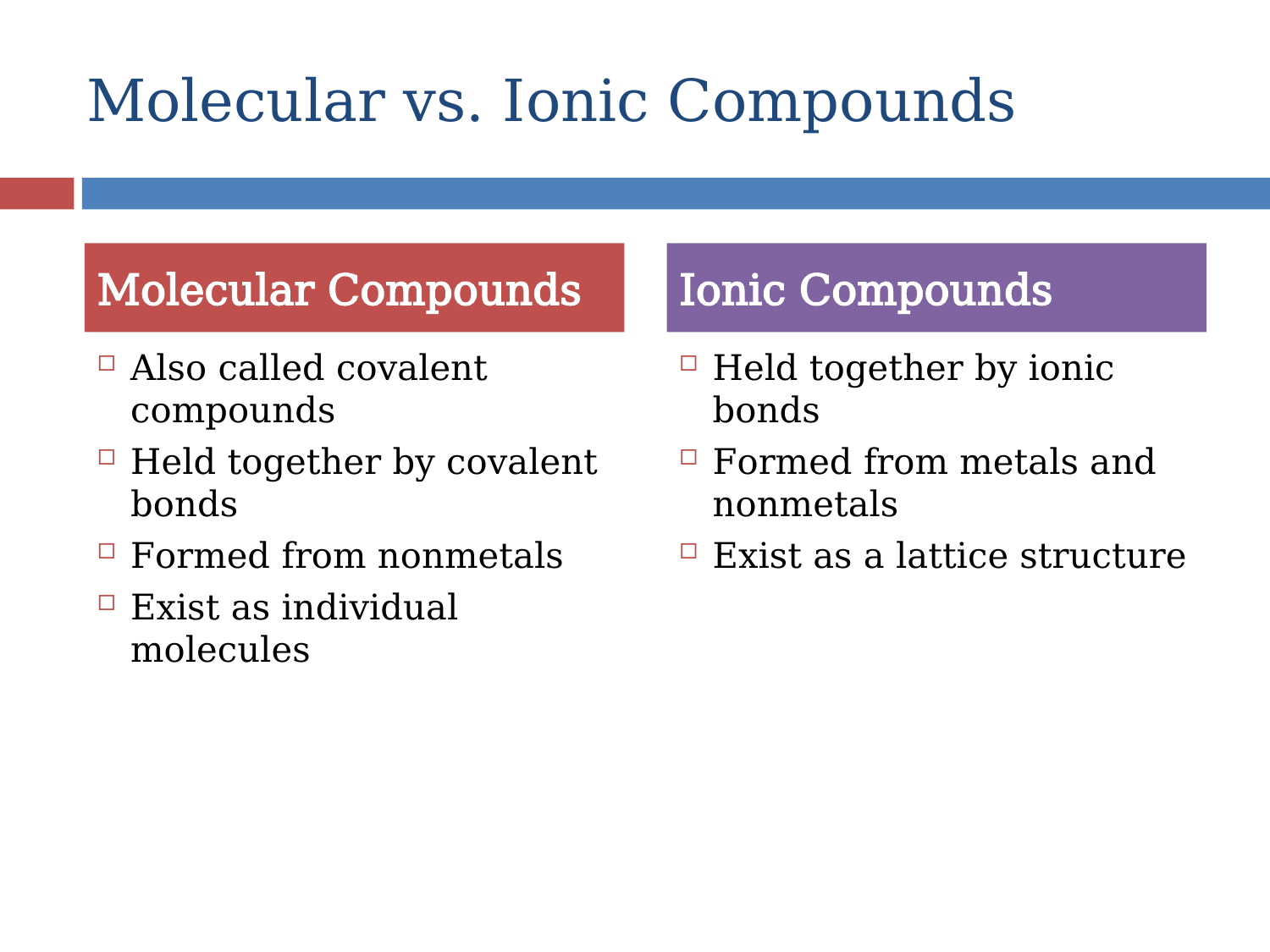

# Molecular vs. Ionic Compounds
Molecular Compounds
Ionic Compounds
Also called covalent compounds
Held together by covalent bonds
Formed from nonmetals
Exist as individual molecules

Held together by ionic bonds
Formed from metals and nonmetals
Exist as a lattice structure